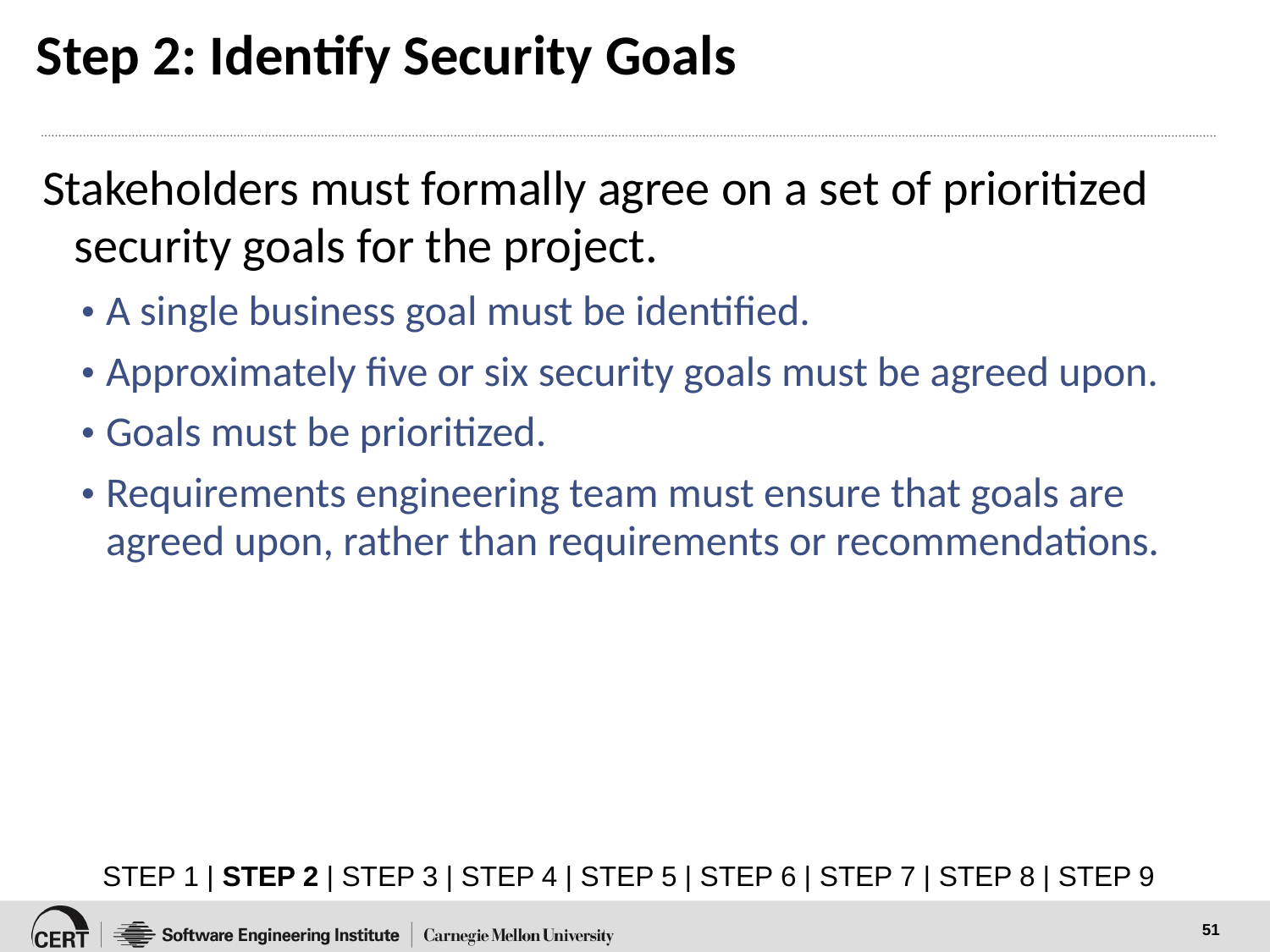

# Step 2: Identify Security Goals
Stakeholders must formally agree on a set of prioritized security goals for the project.
A single business goal must be identified.
Approximately five or six security goals must be agreed upon.
Goals must be prioritized.
Requirements engineering team must ensure that goals are agreed upon, rather than requirements or recommendations.

STEP 1 | STEP 2 | STEP 3 | STEP 4 | STEP 5 | STEP 6 | STEP 7 | STEP 8 | STEP 9